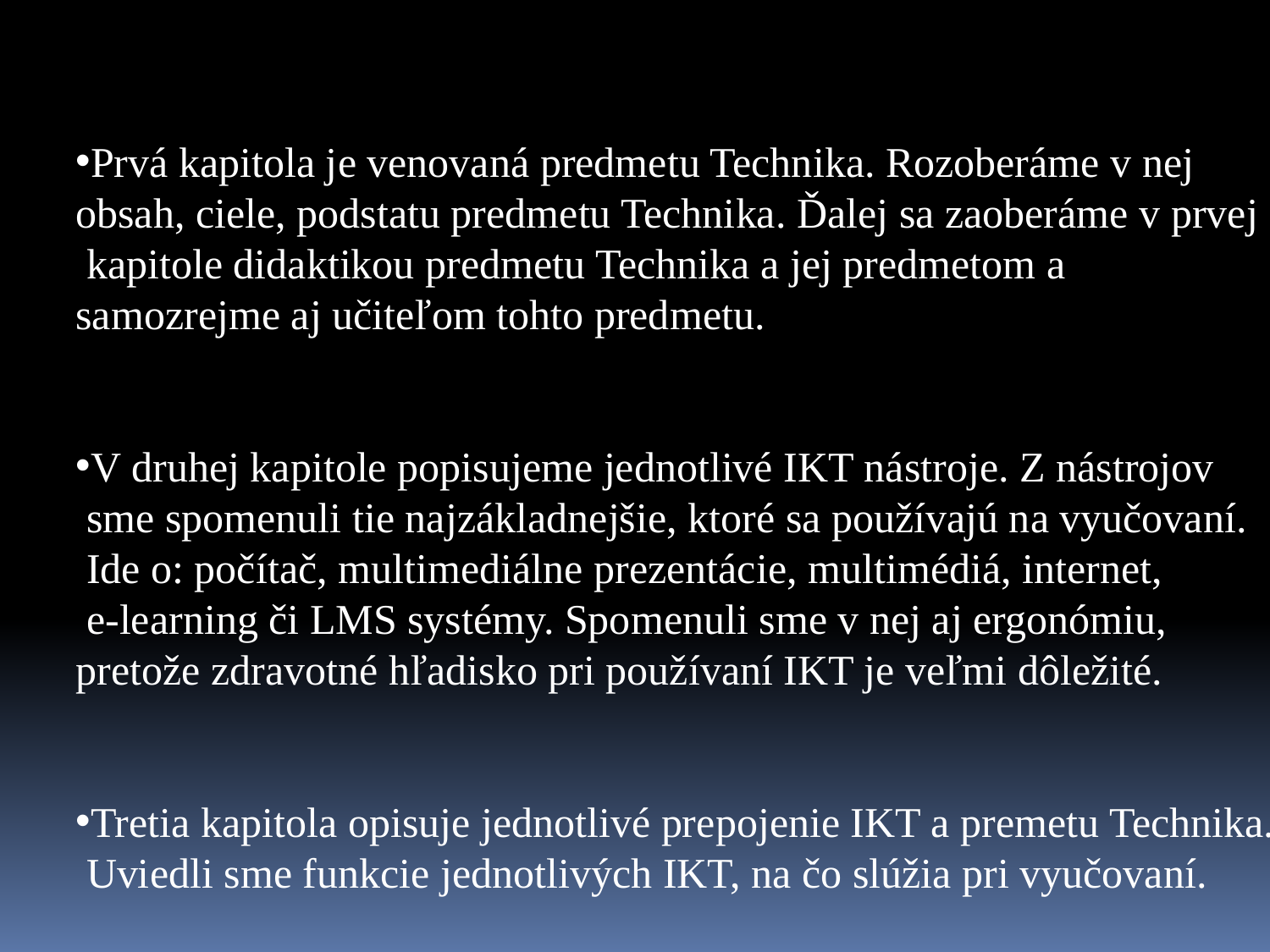

Prvá kapitola je venovaná predmetu Technika. Rozoberáme v nej
obsah, ciele, podstatu predmetu Technika. Ďalej sa zaoberáme v prvej
 kapitole didaktikou predmetu Technika a jej predmetom a
samozrejme aj učiteľom tohto predmetu.

V druhej kapitole popisujeme jednotlivé IKT nástroje. Z nástrojov
 sme spomenuli tie najzákladnejšie, ktoré sa používajú na vyučovaní.
 Ide o: počítač, multimediálne prezentácie, multimédiá, internet,
 e-learning či LMS systémy. Spomenuli sme v nej aj ergonómiu,
pretože zdravotné hľadisko pri používaní IKT je veľmi dôležité.

Tretia kapitola opisuje jednotlivé prepojenie IKT a premetu Technika.
 Uviedli sme funkcie jednotlivých IKT, na čo slúžia pri vyučovaní.